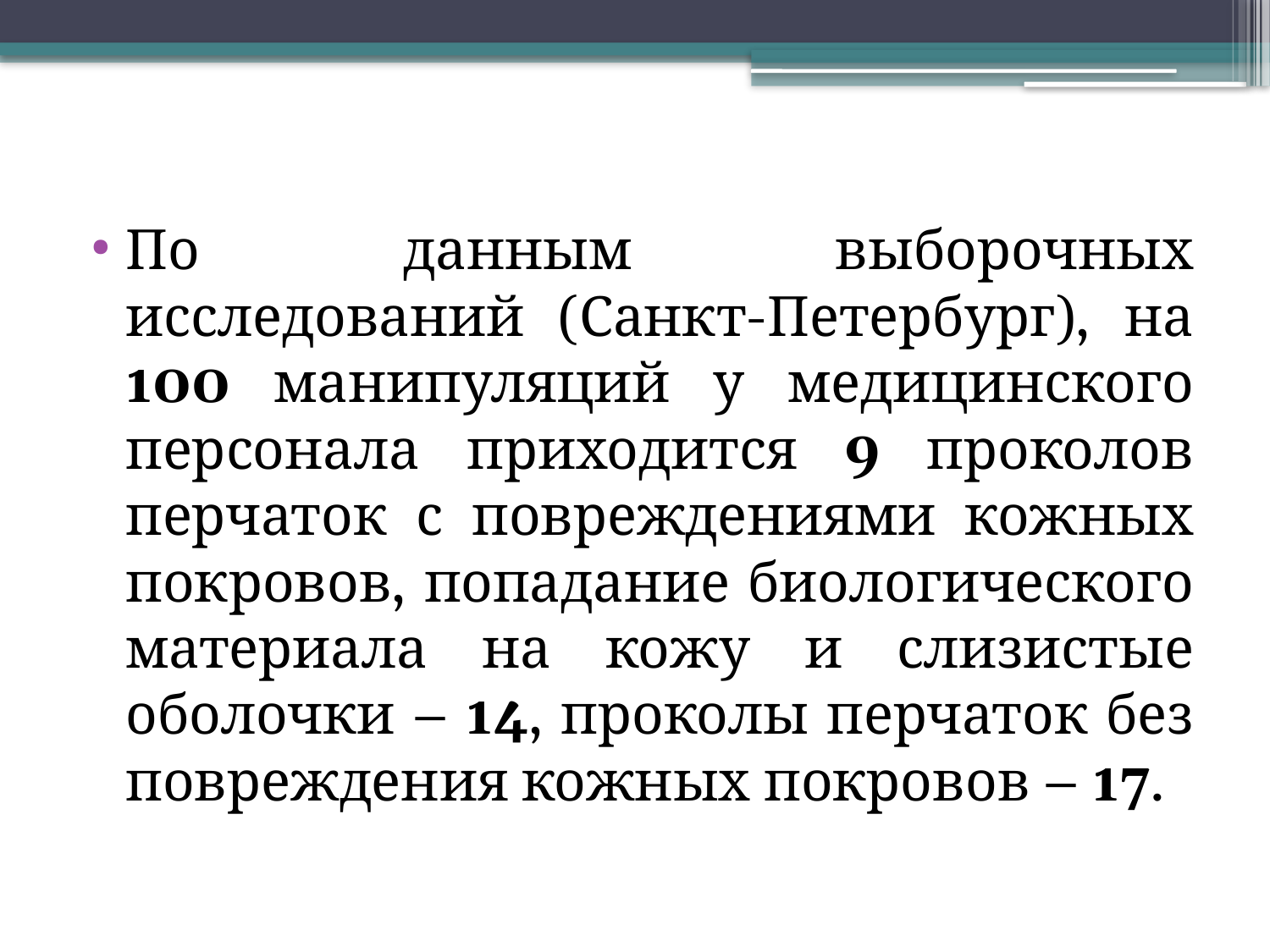

По данным выборочных исследований (Санкт-Петербург), на 100 манипуляций у медицинского персонала приходится 9 проколов перчаток с повреждениями кожных покровов, попадание биологического материала на кожу и слизистые оболочки – 14, проколы перчаток без повреждения кожных покровов – 17.